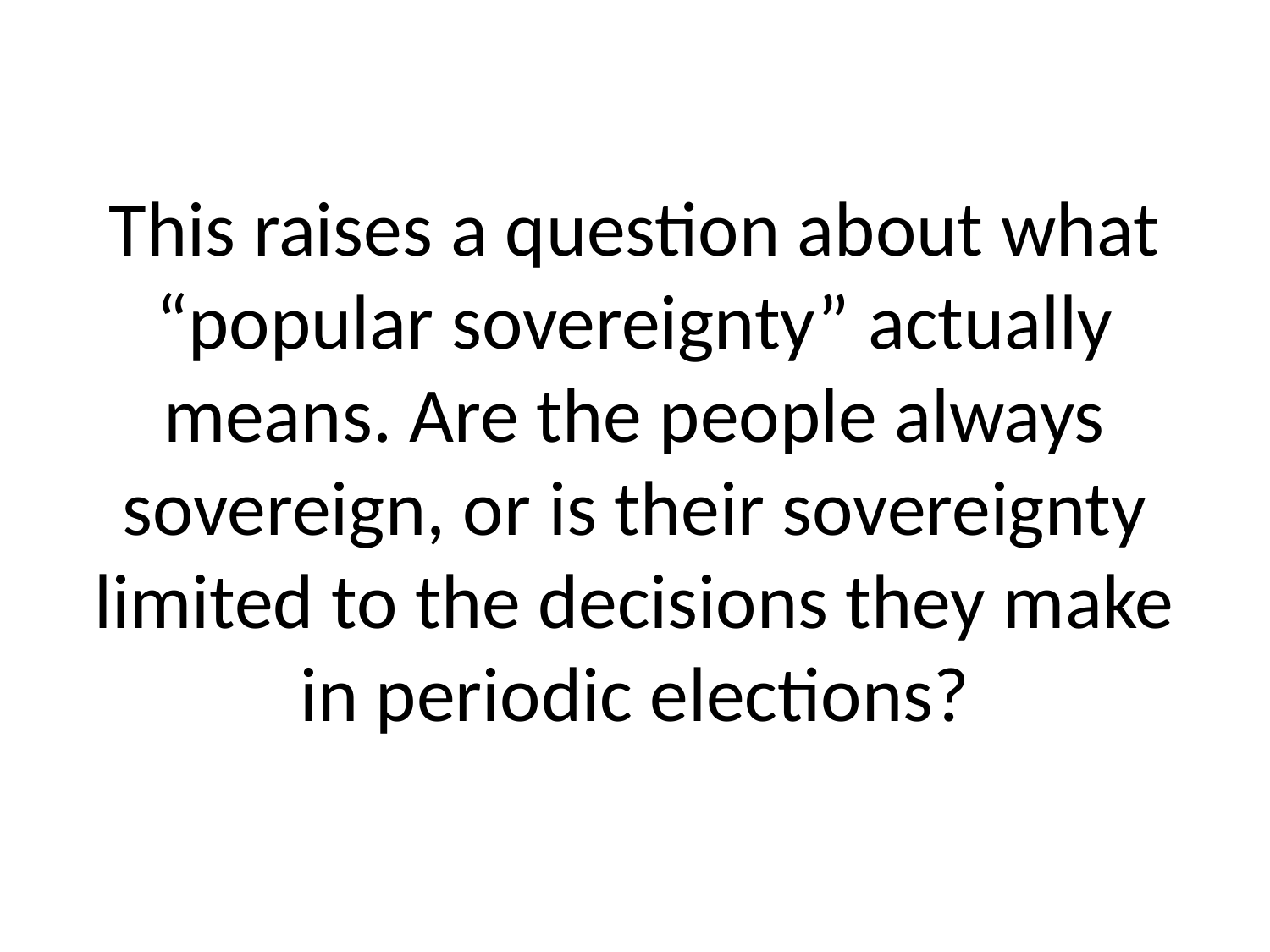

# This raises a question about what “popular sovereignty” actually means. Are the people always sovereign, or is their sovereignty limited to the decisions they make in periodic elections?